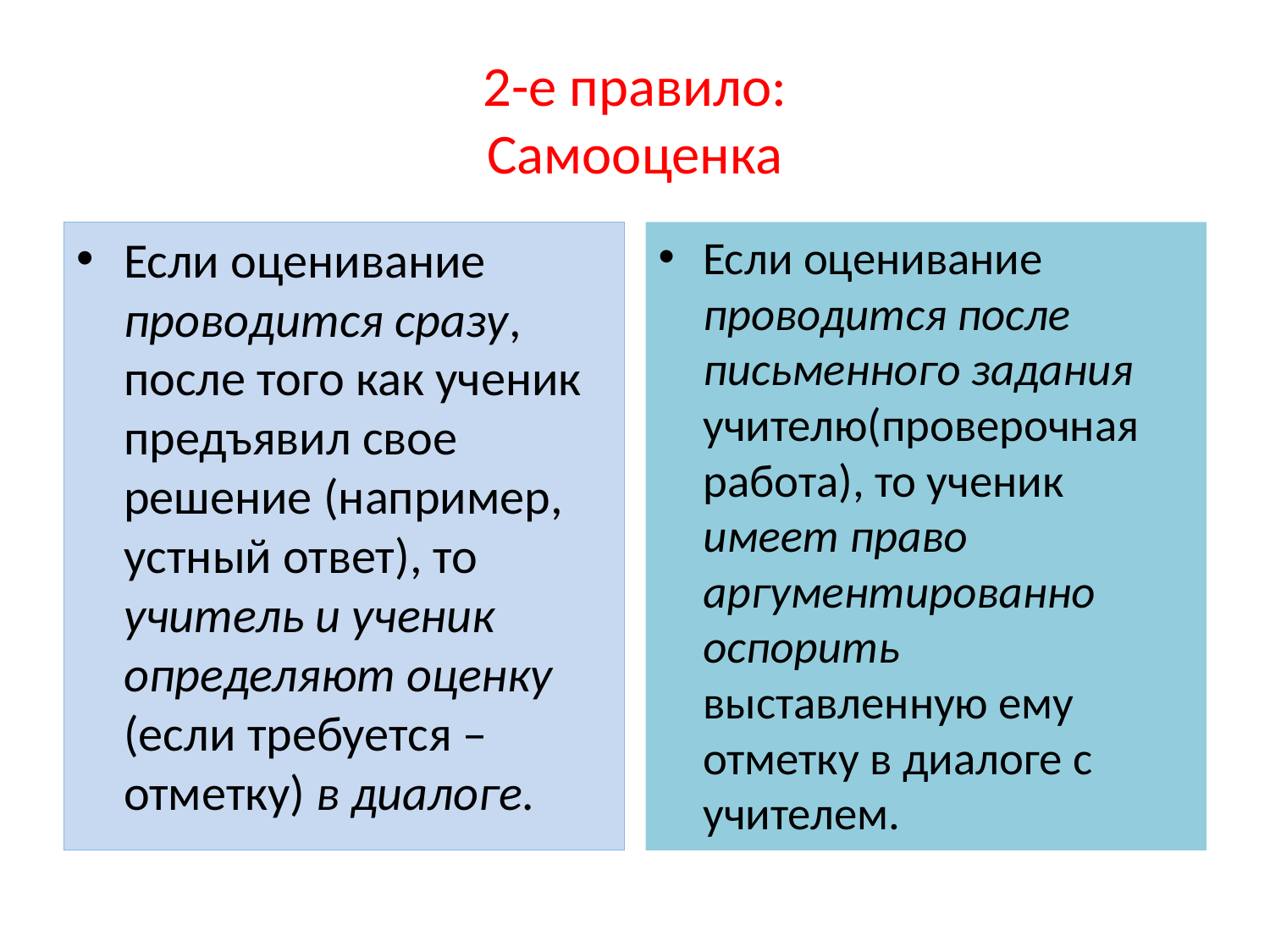

# 2-е правило: Самооценка
Если оценивание проводится сразу, после того как ученик предъявил свое решение (например, устный ответ), то учитель и ученик определяют оценку (если требуется – отметку) в диалоге.
Если оценивание проводится после письменного задания учителю(проверочная работа), то ученик имеет право аргументированно оспорить выставленную ему отметку в диалоге с учителем.